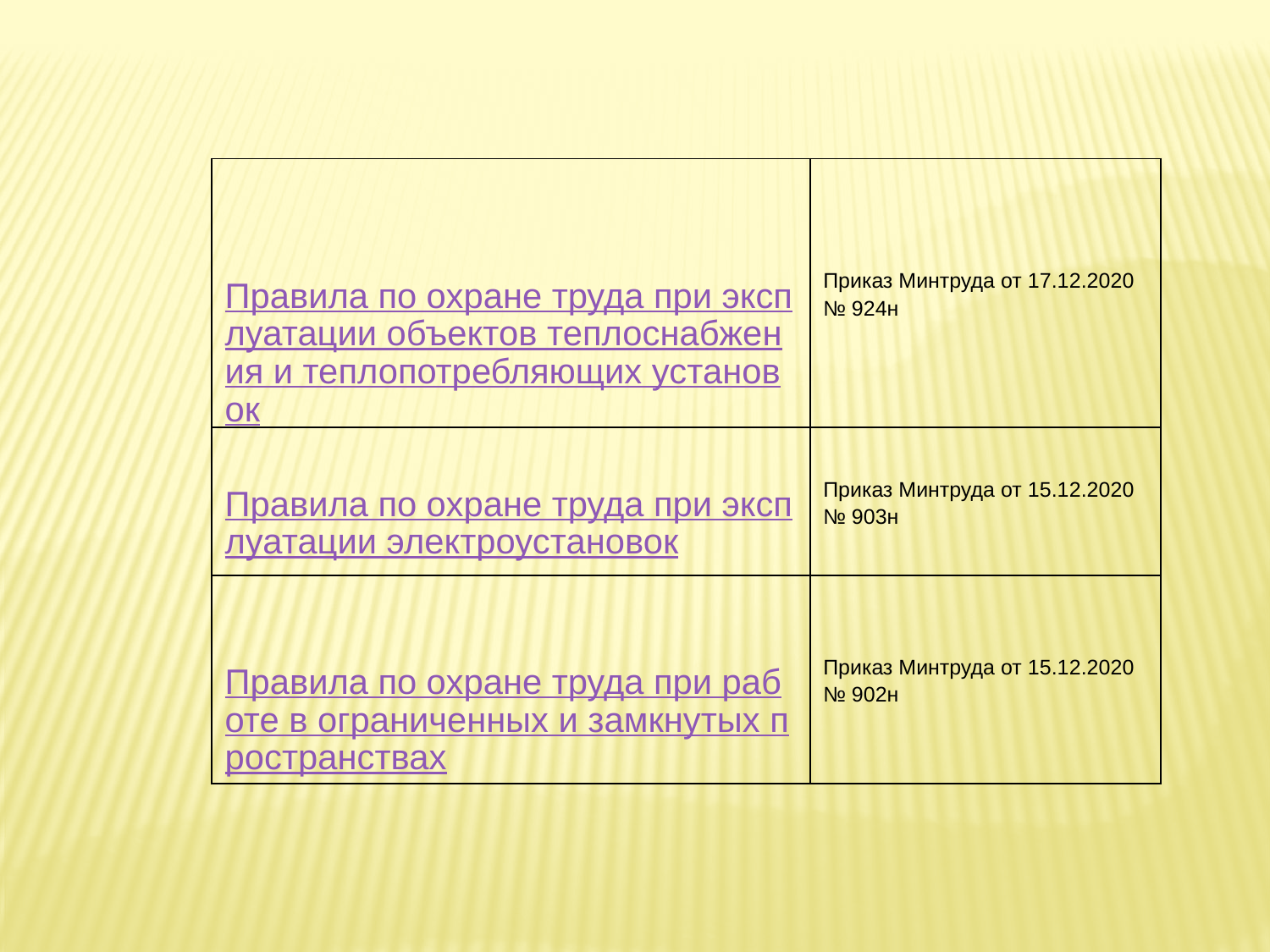

| Правила по охране труда при эксплуатации объектов теплоснабжения и теплопотребляющих установок | Приказ Минтруда от 17.12.2020 № 924н |
| --- | --- |
| Правила по охране труда при эксплуатации электроустановок | Приказ Минтруда от 15.12.2020 № 903н |
| Правила по охране труда при работе в ограниченных и замкнутых пространствах | Приказ Минтруда от 15.12.2020 № 902н |